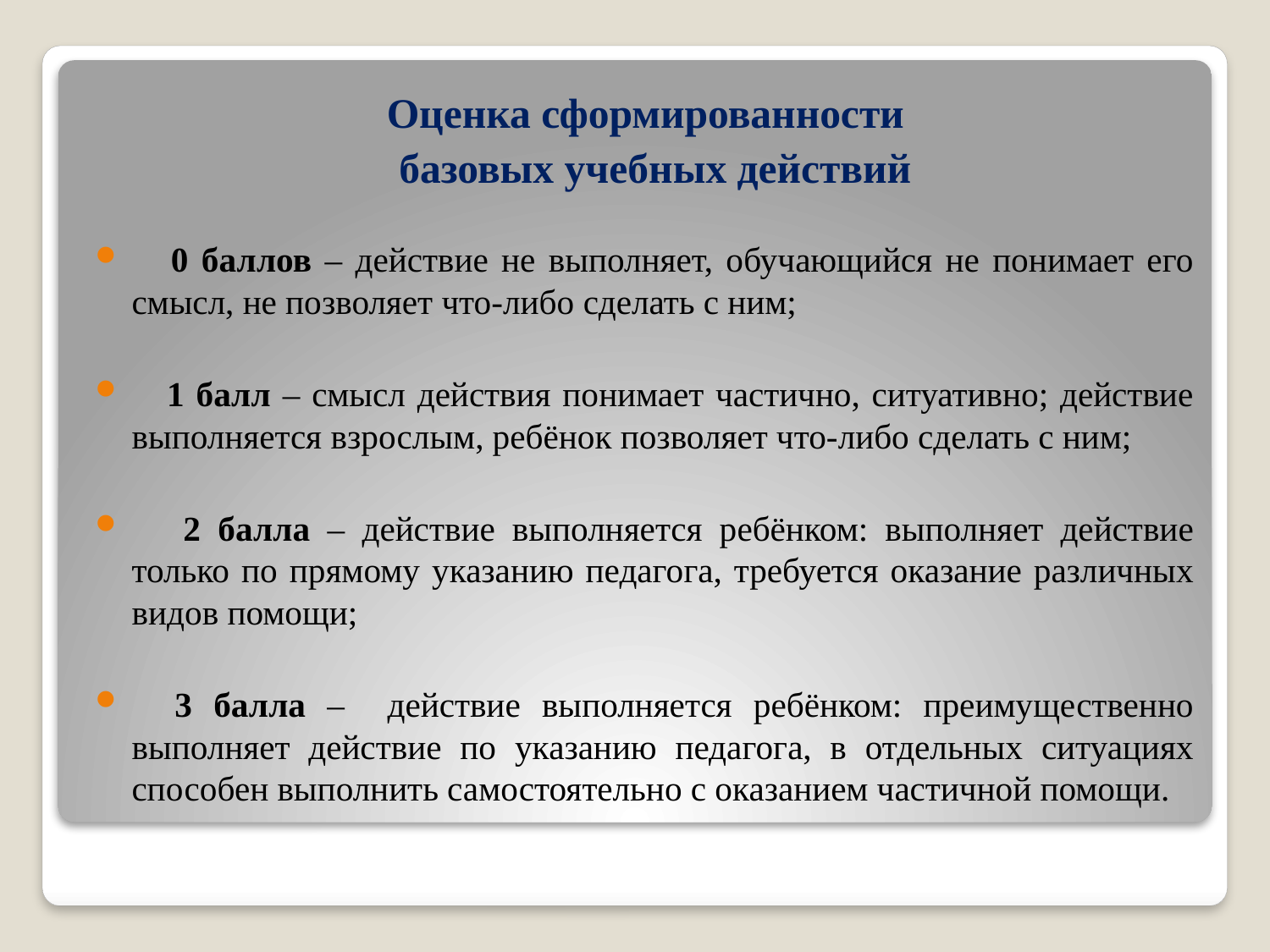

Оценка сформированности
  базовых учебных действий

   0 баллов – действие не выполняет, обучающийся не понимает его смысл, не позволяет что-либо сделать с ним;

   1 балл – смысл действия понимает частично, ситуативно; действие выполняется взрослым, ребёнок позволяет что-либо сделать с ним;

   2 балла – действие выполняется ребёнком: выполняет действие только по прямому указанию педагога, требуется оказание различных видов помощи;

  3 балла –  действие выполняется ребёнком: преимущественно выполняет действие по указанию педагога, в отдельных ситуациях способен выполнить самостоятельно с оказанием частичной помощи.